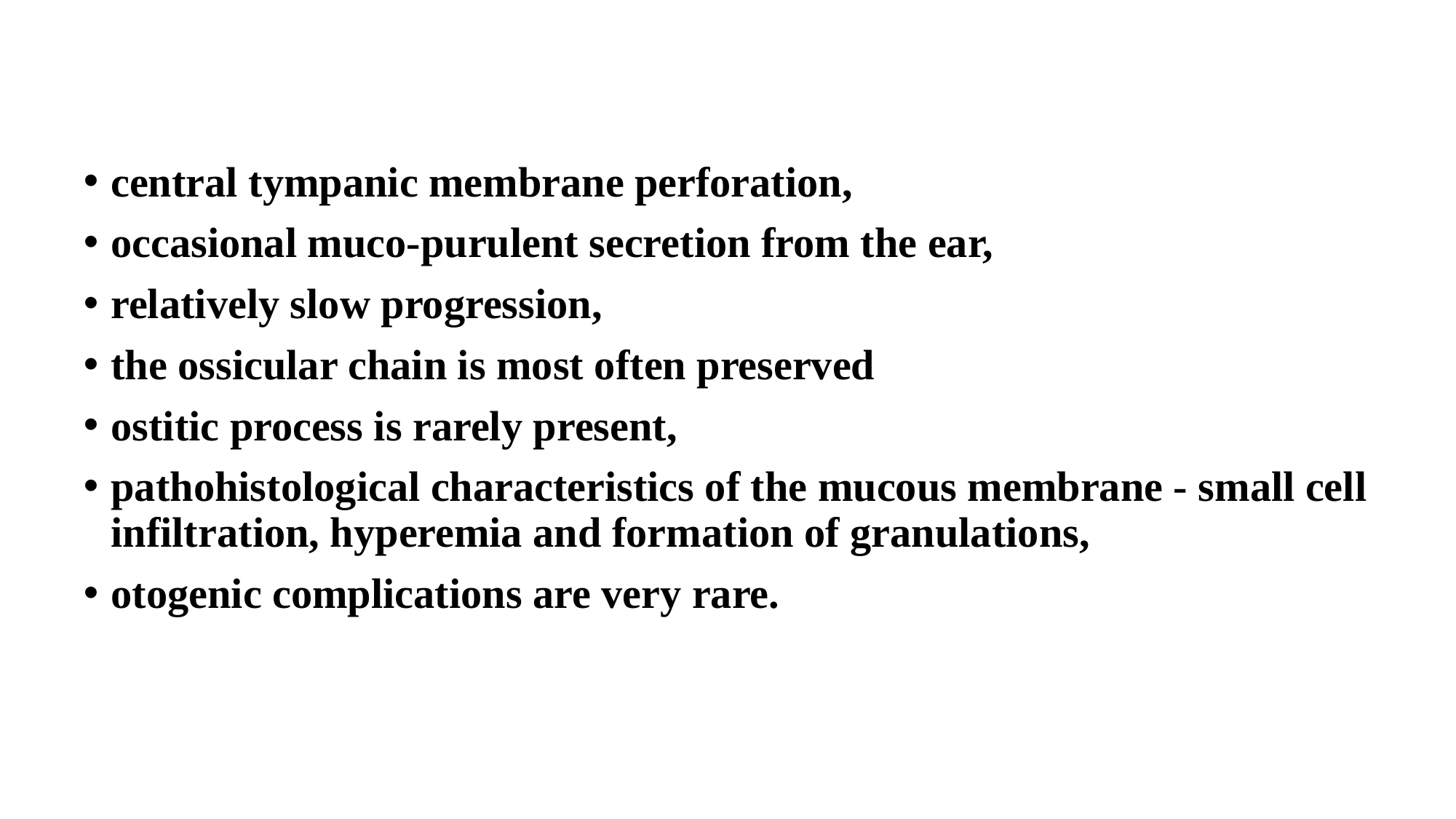

central tympanic membrane perforation,
occasional muco-purulent secretion from the ear,
relatively slow progression,
the ossicular chain is most often preserved
ostitic process is rarely present,
pathohistological characteristics of the mucous membrane - small cell infiltration, hyperemia and formation of granulations,
otogenic complications are very rare.